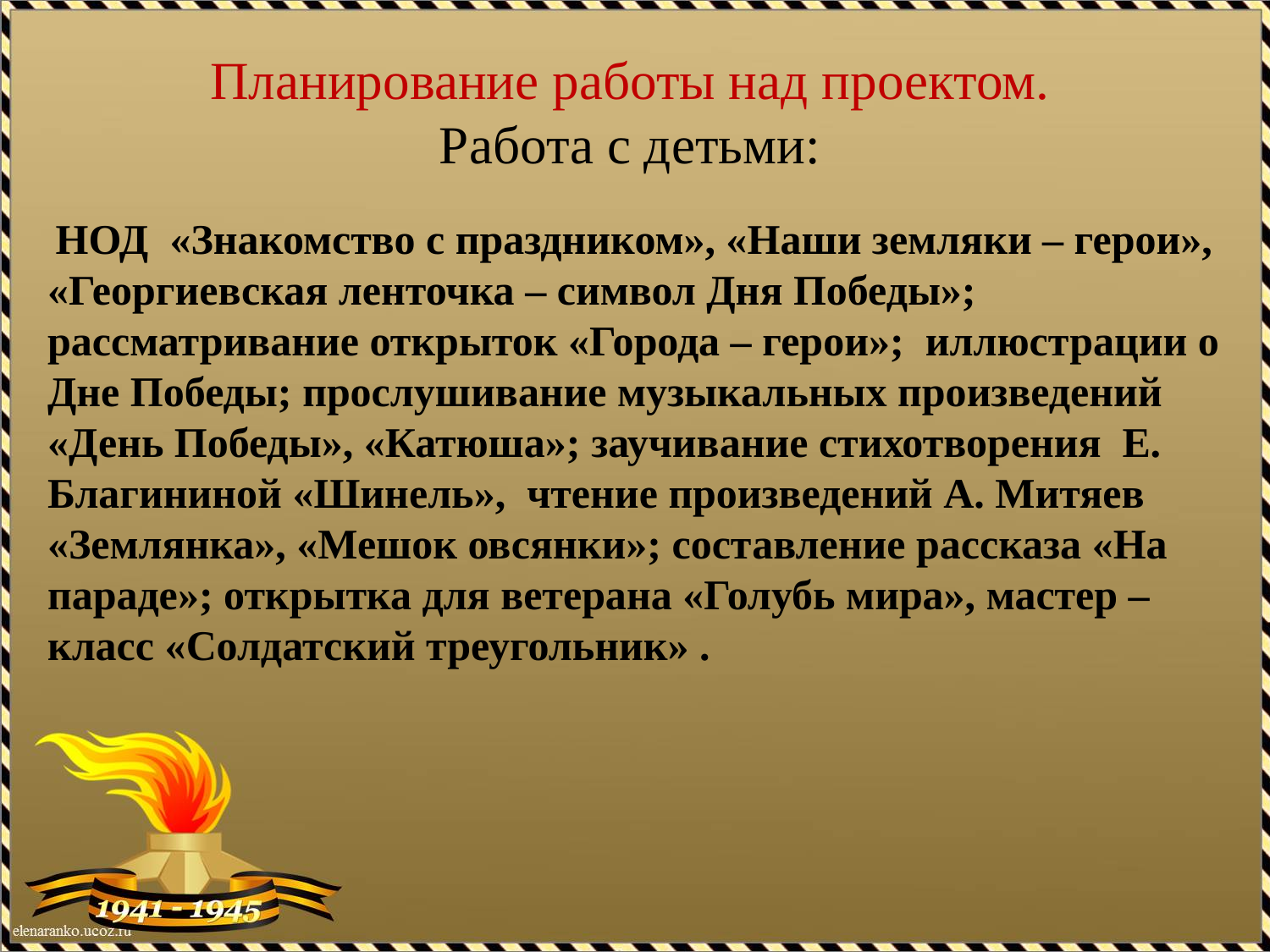

# Планирование работы над проектом. Работа с детьми:
 НОД  «Знакомство с праздником», «Наши земляки – герои», «Георгиевская ленточка – символ Дня Победы»; рассматривание открыток «Города – герои»;  иллюстрации о Дне Победы; прослушивание музыкальных произведений «День Победы», «Катюша»; заучивание стихотворения  Е. Благининой «Шинель»,  чтение произведений А. Митяев «Землянка», «Мешок овсянки»; составление рассказа «На параде»; открытка для ветерана «Голубь мира», мастер – класс «Солдатский треугольник» .